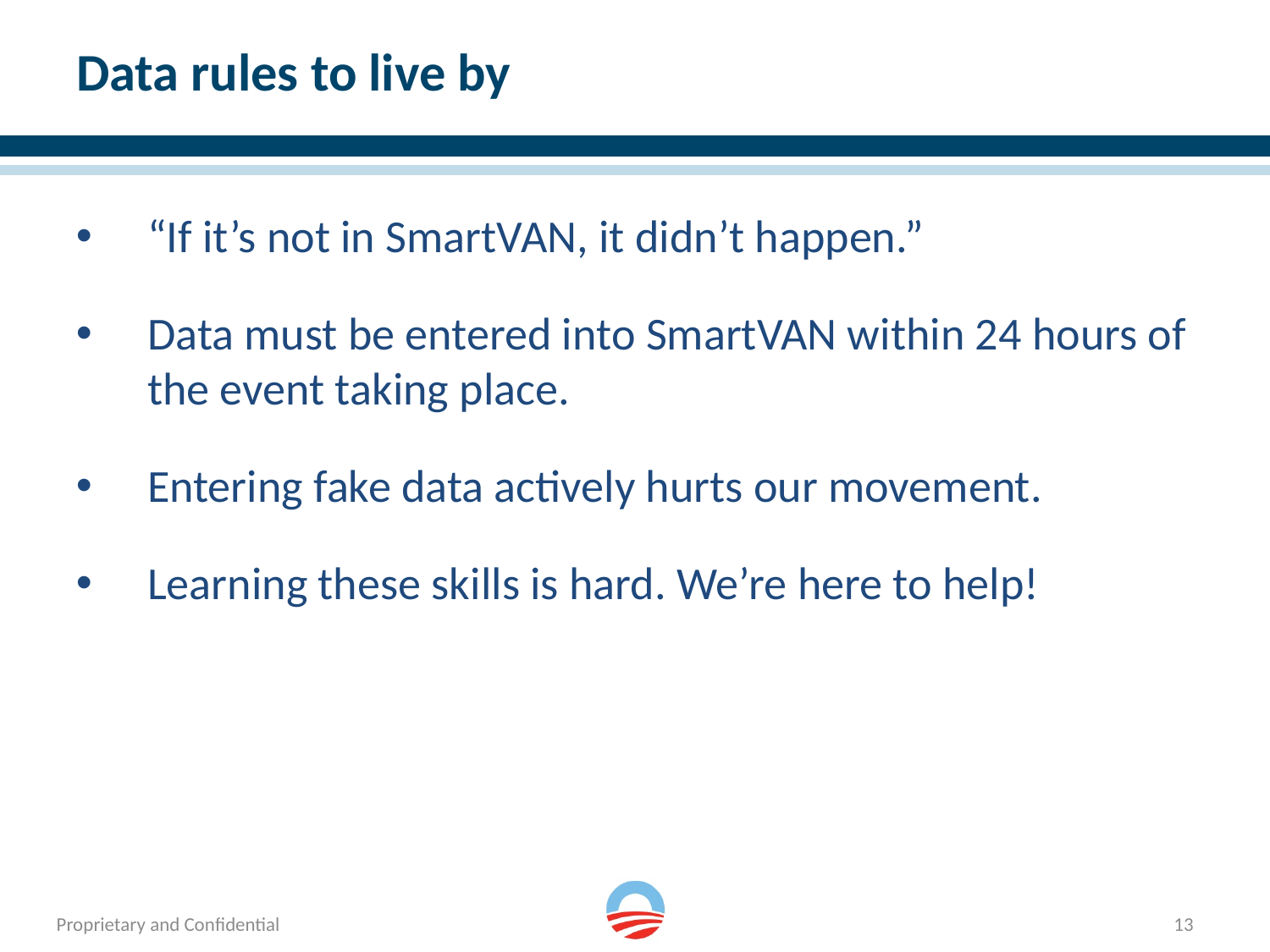

# Data rules to live by
“If it’s not in SmartVAN, it didn’t happen.”
Data must be entered into SmartVAN within 24 hours of the event taking place.
Entering fake data actively hurts our movement.
Learning these skills is hard. We’re here to help!
13